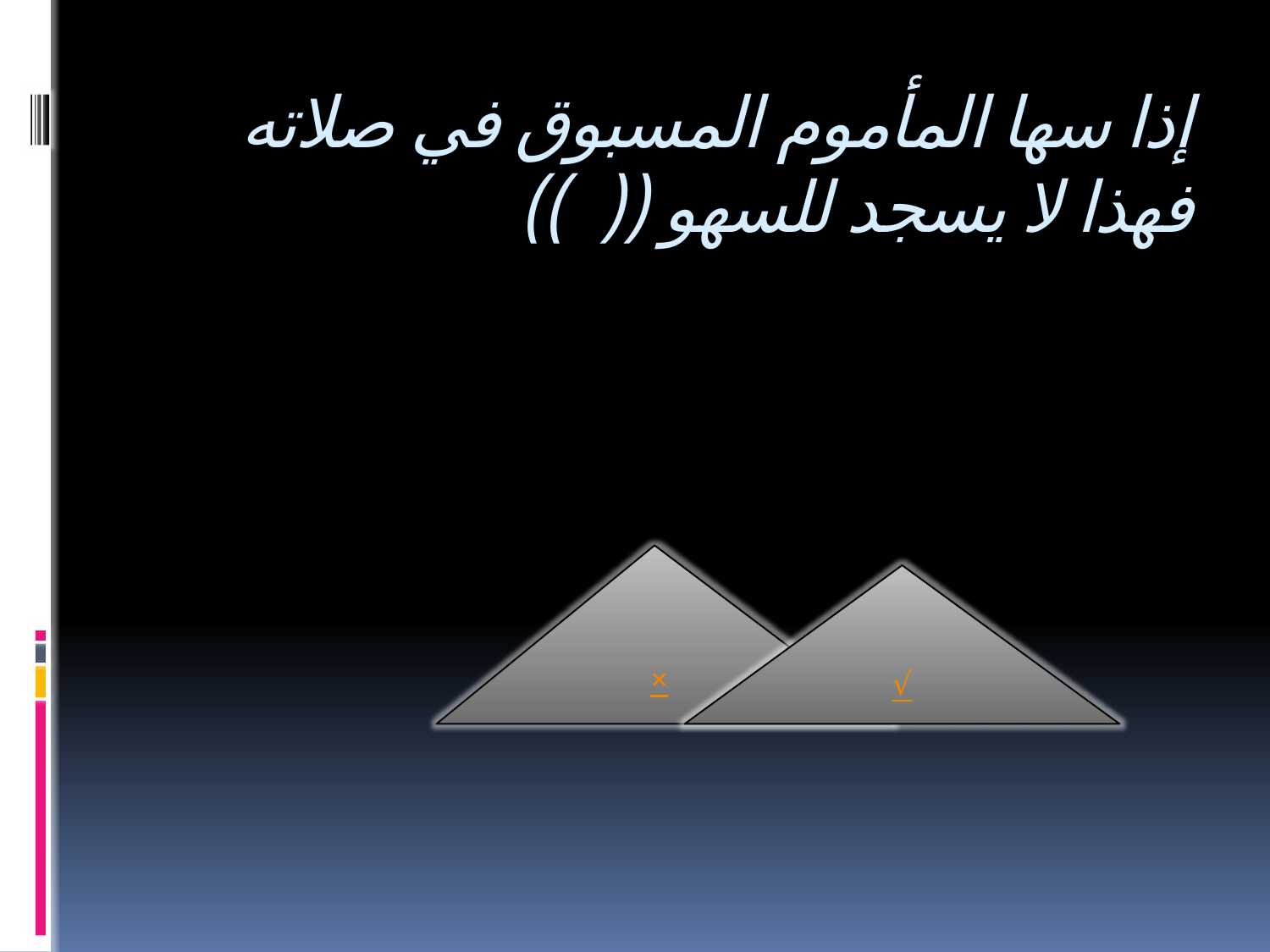

# إذا سها المأموم المسبوق في صلاته فهذا لا يسجد للسهو ((  ))
×
√